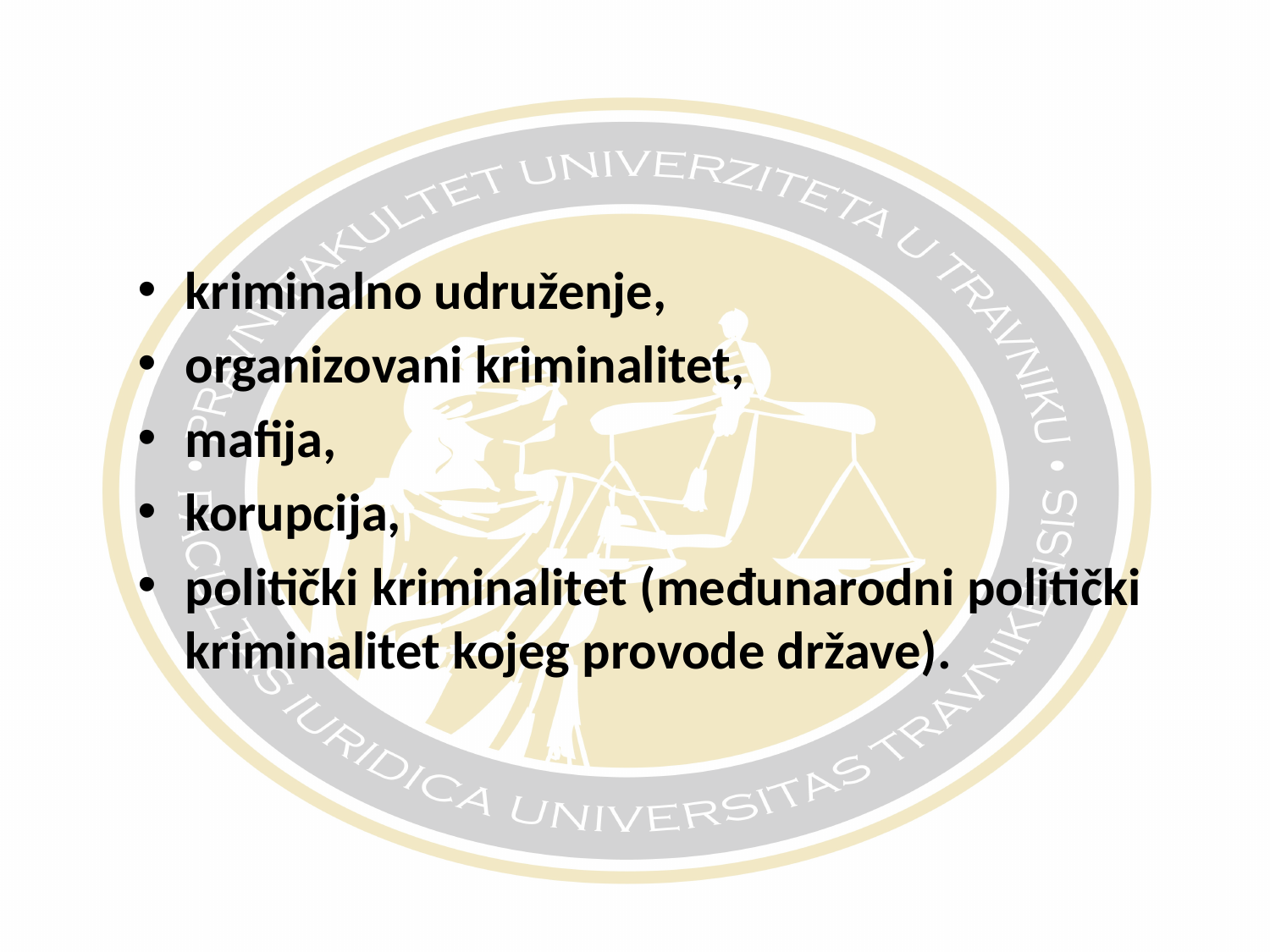

#

kriminalno udruženje,
organizovani kriminalitet,
mafija,
korupcija,
politički kriminalitet (međunarodni politički kriminalitet kojeg provode države).